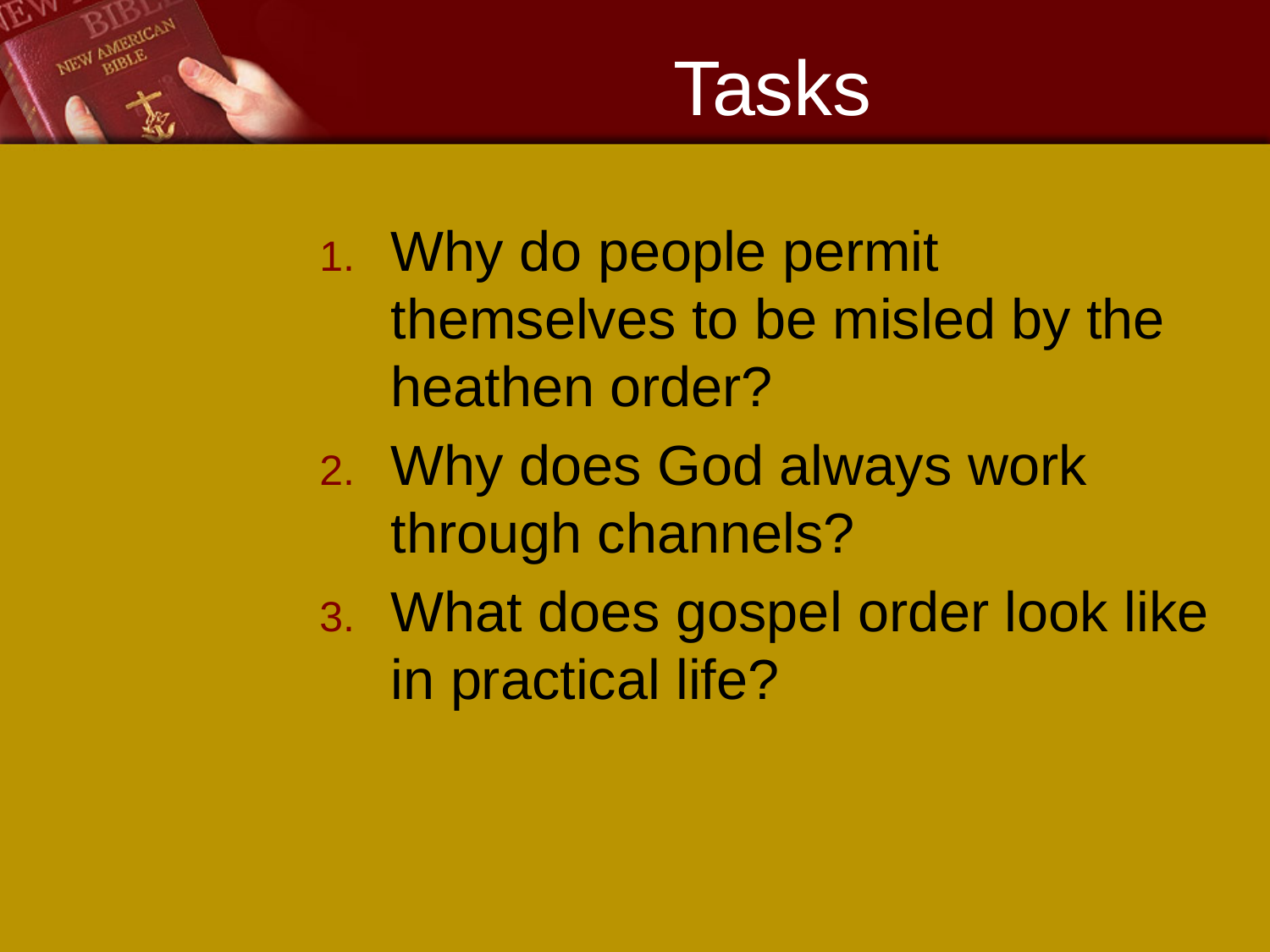

# Tasks
Why do people permit themselves to be misled by the heathen order?
Why does God always work through channels?
What does gospel order look like in practical life?